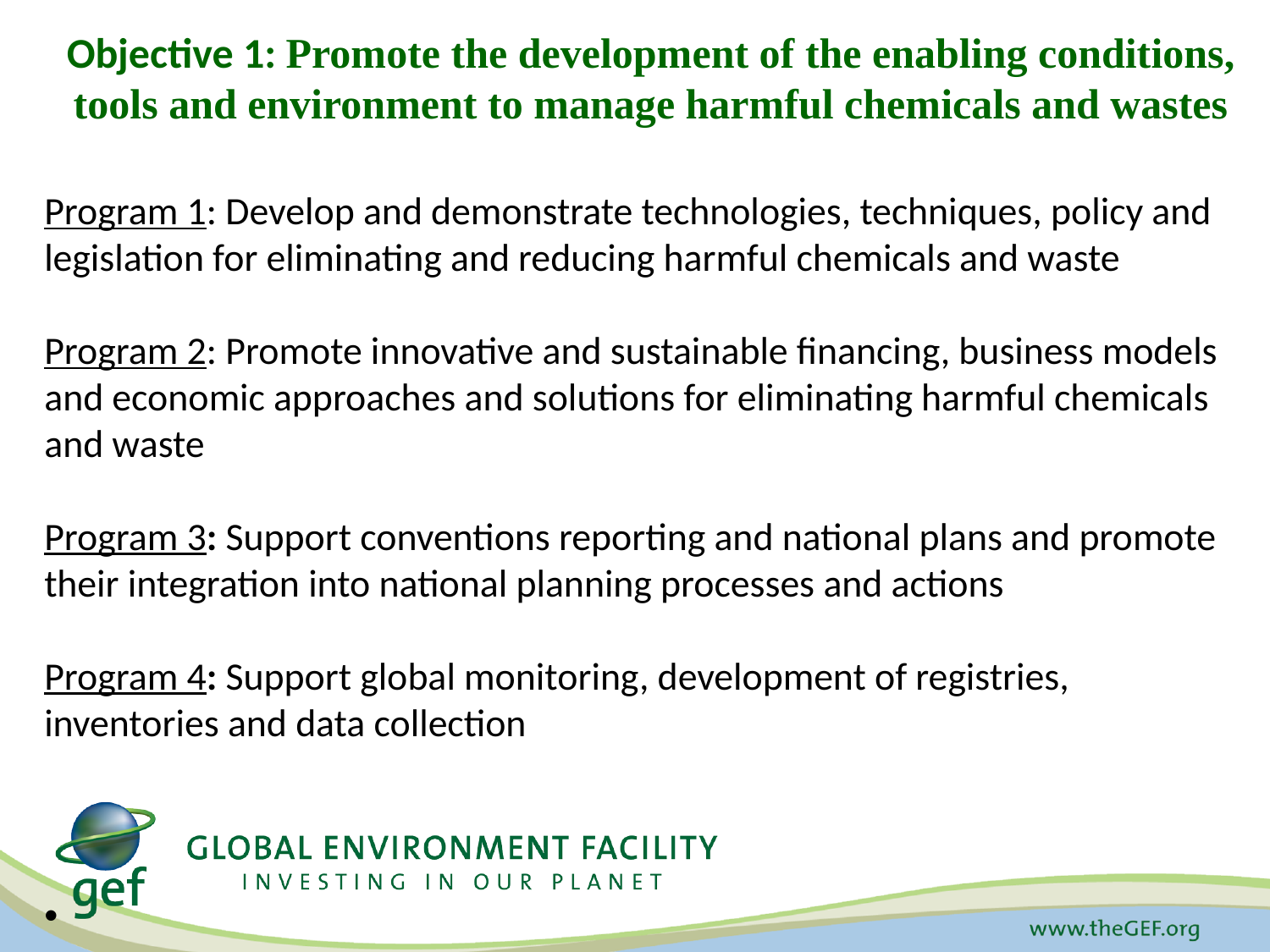

# Objective 1: Promote the development of the enabling conditions, tools and environment to manage harmful chemicals and wastes
Program 1: Develop and demonstrate technologies, techniques, policy and legislation for eliminating and reducing harmful chemicals and waste
Program 2: Promote innovative and sustainable financing, business models and economic approaches and solutions for eliminating harmful chemicals and waste

Program 3: Support conventions reporting and national plans and promote their integration into national planning processes and actions

Program 4: Support global monitoring, development of registries, inventories and data collection